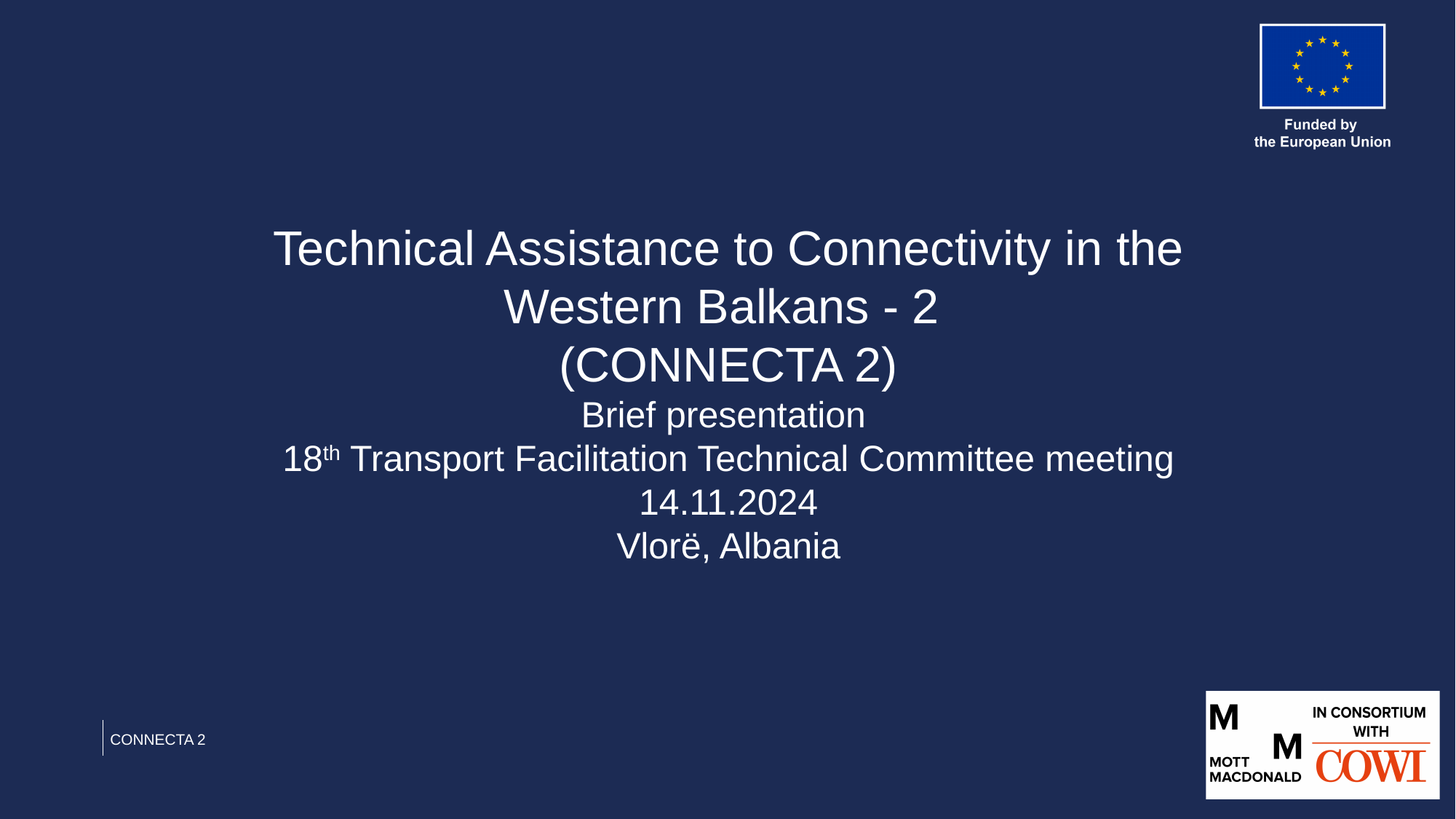

# Technical Assistance to Connectivity in the Western Balkans - 2 (CONNECTA 2) Brief presentation 18th Transport Facilitation Technical Committee meeting 14.11.2024 Vlorë, Albania
CONNECTA 2